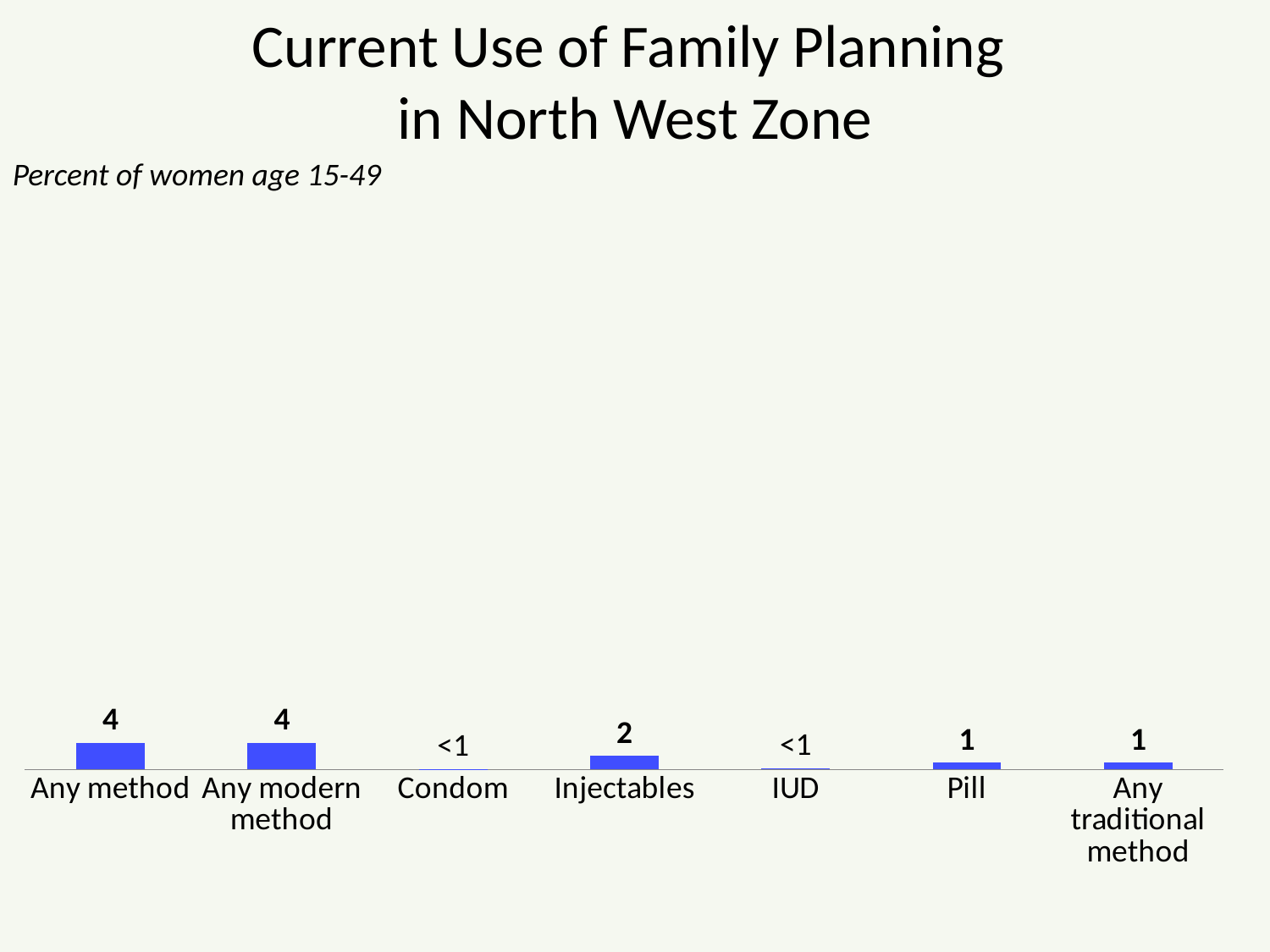

# Current Use of Family Planning in North West Zone
Percent of women age 15-49

### Chart

| Category | Currently married women |
|---|---|
| Any method | 4.0 |
| Any modern method | 4.0 |
| Condom | 0.1 |
| Injectables | 2.0 |
| IUD | 0.2 |
| Pill | 1.0 |
| Any traditional method | 1.0 |